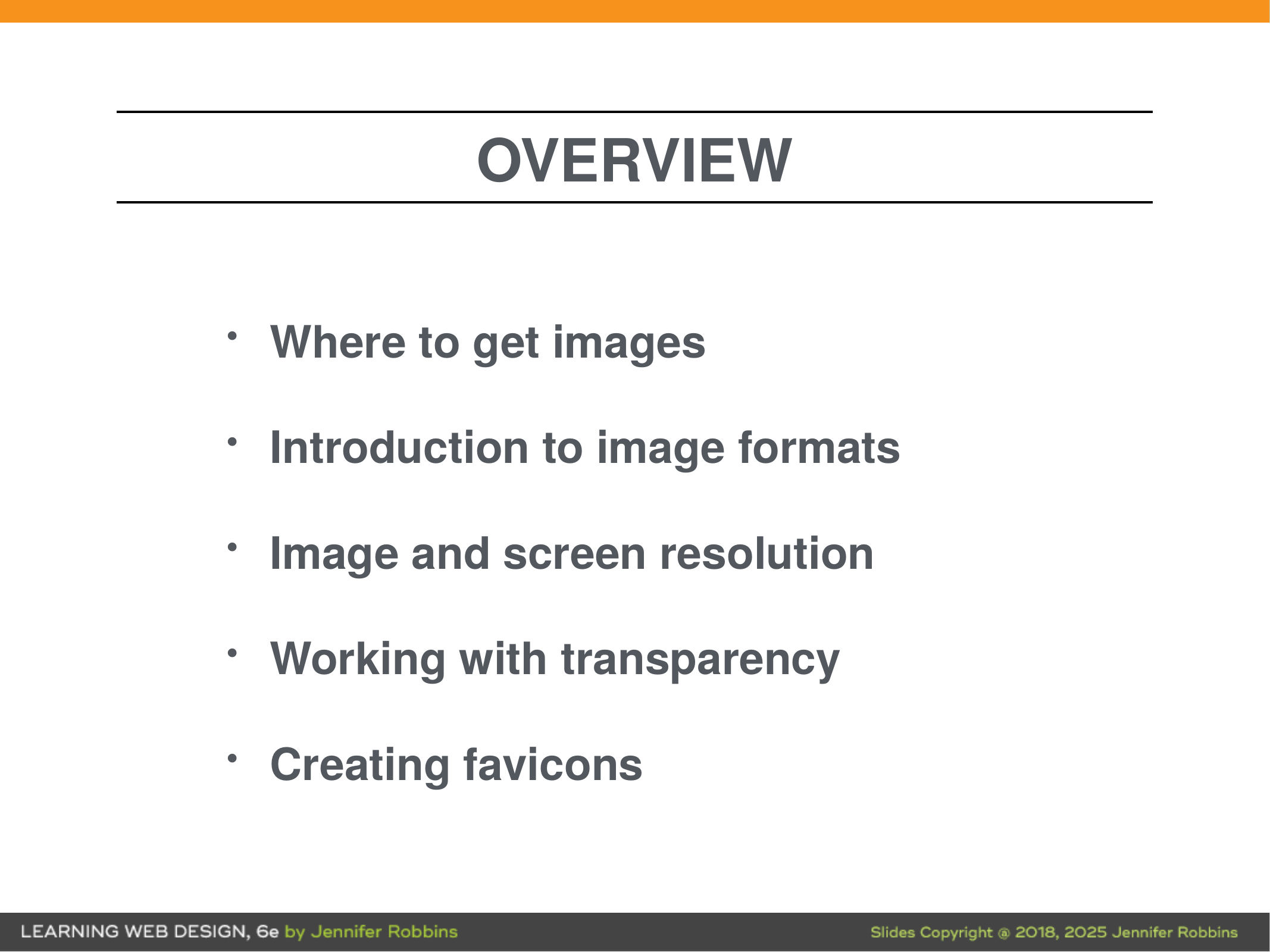

Where to get images
Introduction to image formats
Image and screen resolution
Working with transparency
Creating favicons